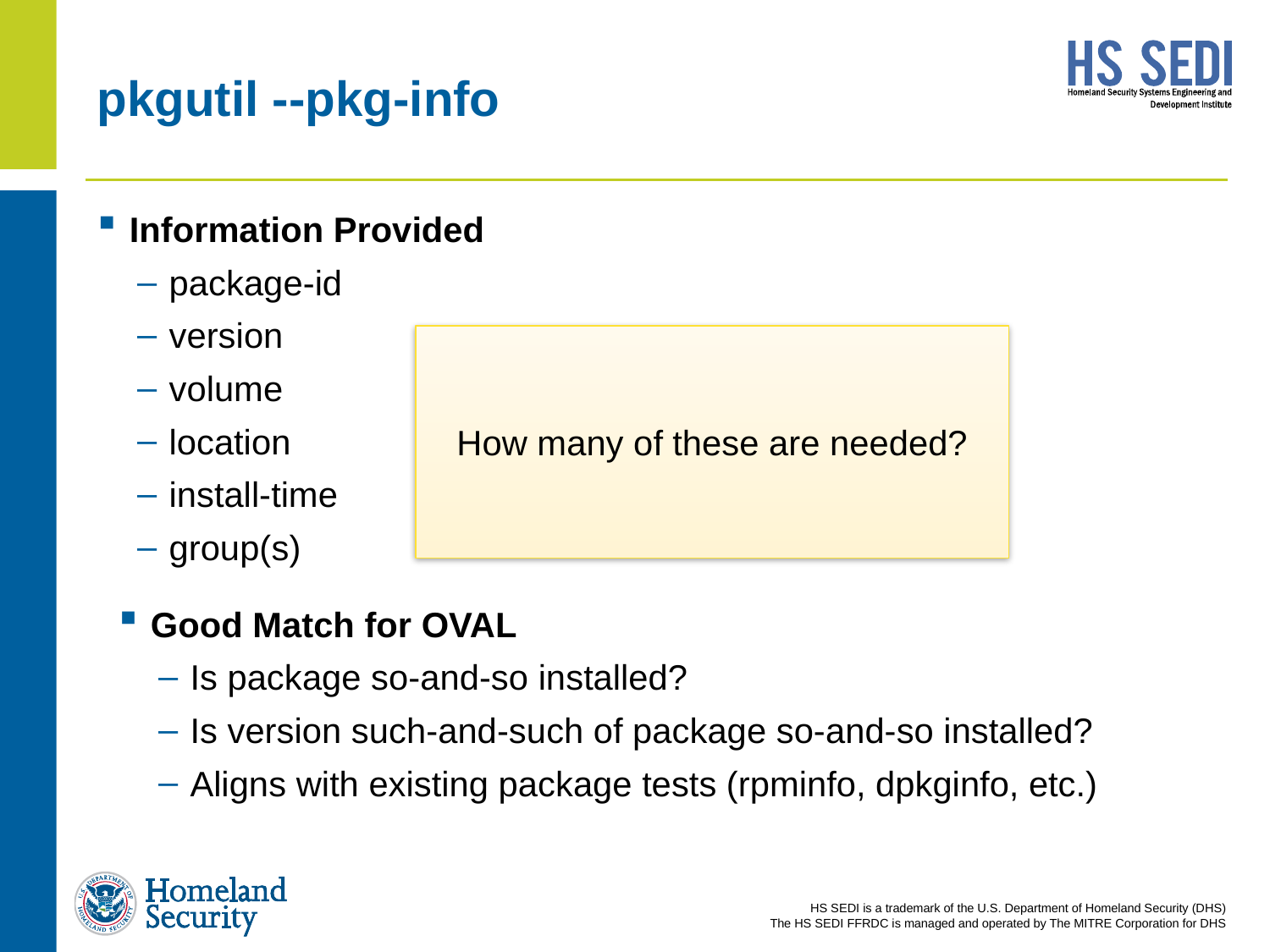

# pkgutil --pkg-info
Information Provided
package-id
version
volume
location
install-time
group(s)

How many of these are needed?

Good Match for OVAL
Is package so-and-so installed?
Is version such-and-such of package so-and-so installed?
Aligns with existing package tests (rpminfo, dpkginfo, etc.)